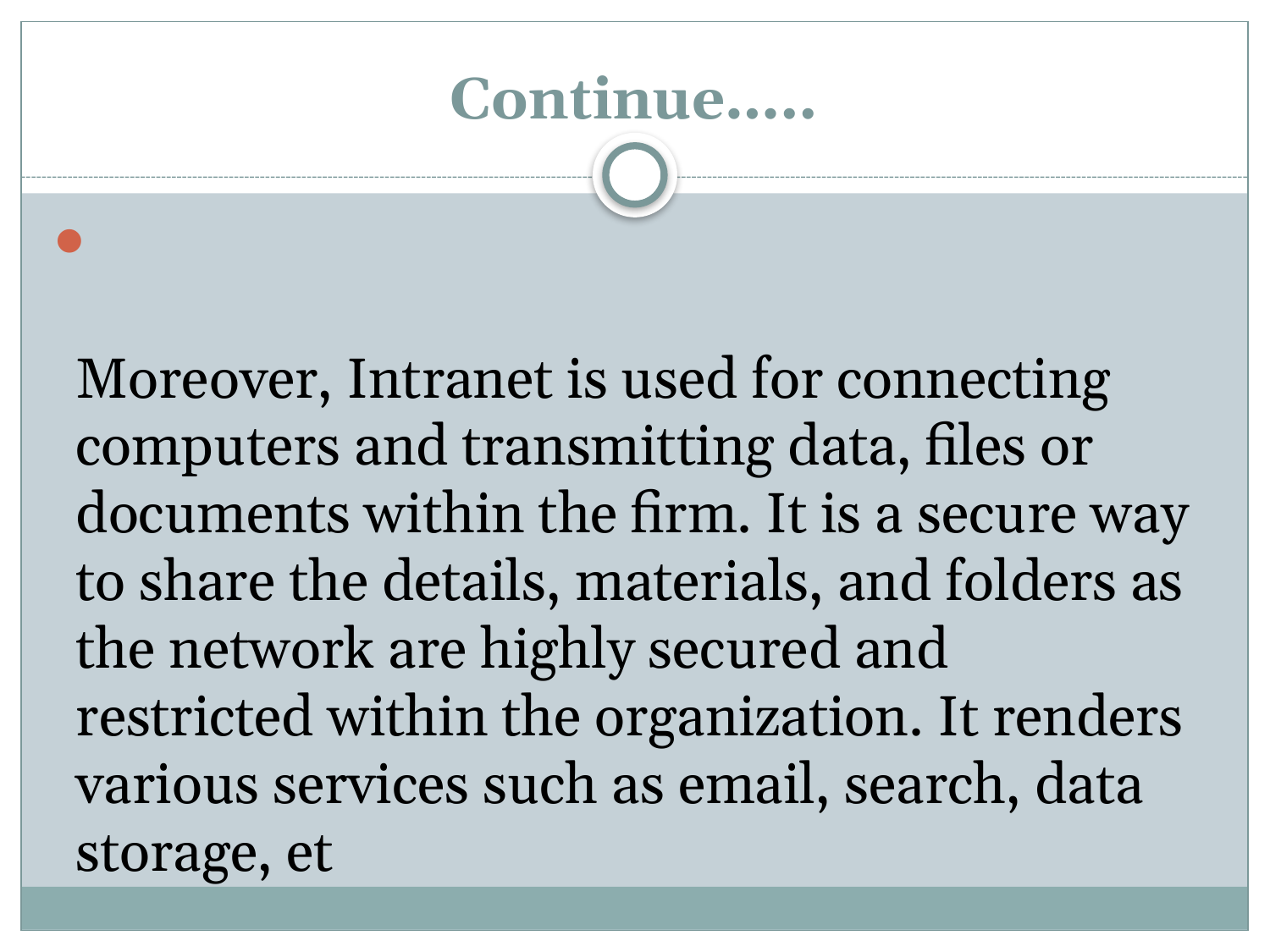

# Continue…..

Moreover, Intranet is used for connecting computers and transmitting data, files or documents within the firm. It is a secure way to share the details, materials, and folders as the network are highly secured and restricted within the organization. It renders various services such as email, search, data storage, et